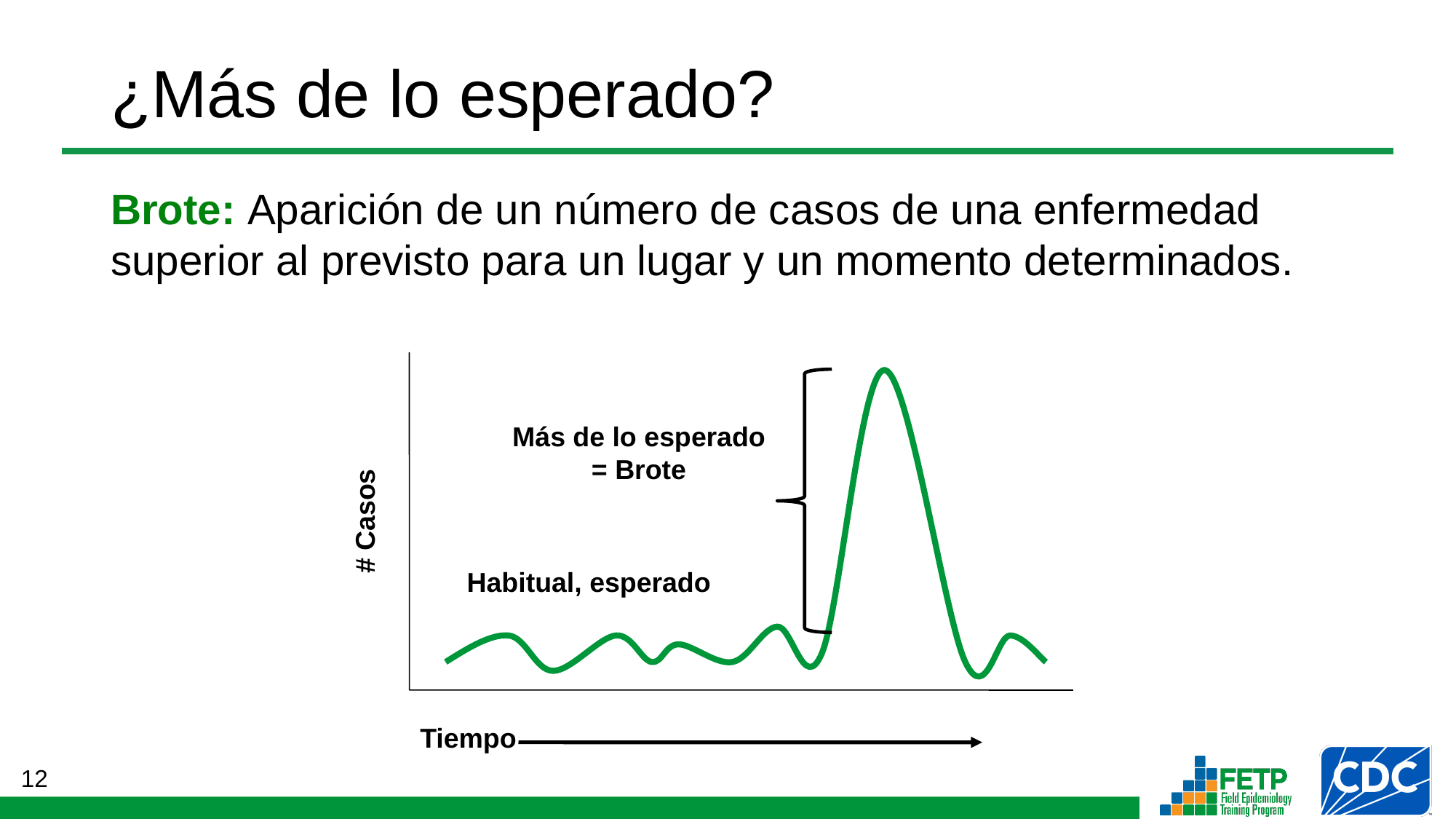

# ¿Más de lo esperado?
Brote: Aparición de un número de casos de una enfermedad superior al previsto para un lugar y un momento determinados.

Más de lo esperado
= Brote
# Casos
Habitual, esperado

Tiempo